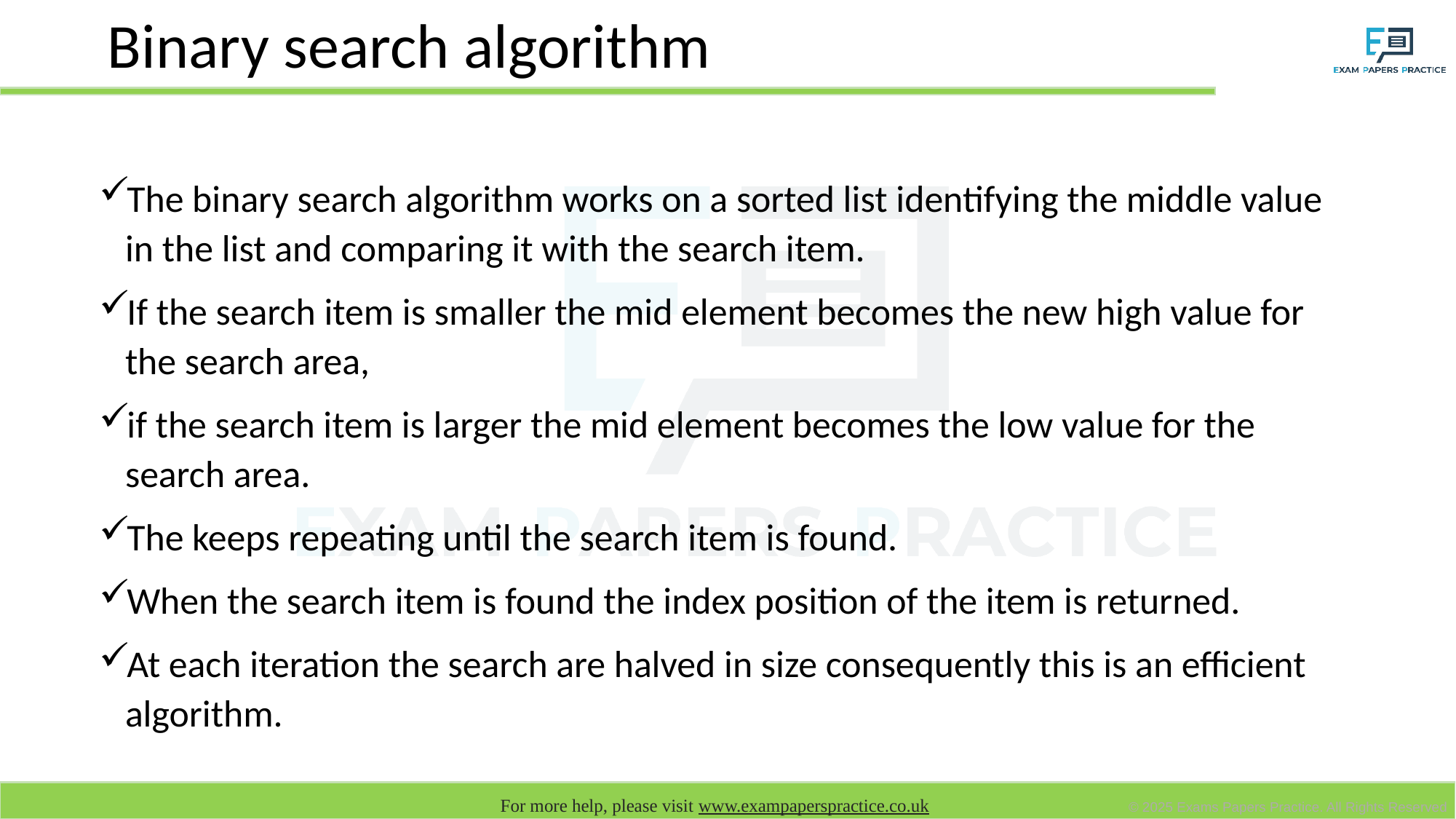

# Binary search algorithm
The binary search algorithm works on a sorted list identifying the middle value in the list and comparing it with the search item.
If the search item is smaller the mid element becomes the new high value for the search area,
if the search item is larger the mid element becomes the low value for the search area.
The keeps repeating until the search item is found.
When the search item is found the index position of the item is returned.
At each iteration the search are halved in size consequently this is an efficient algorithm.